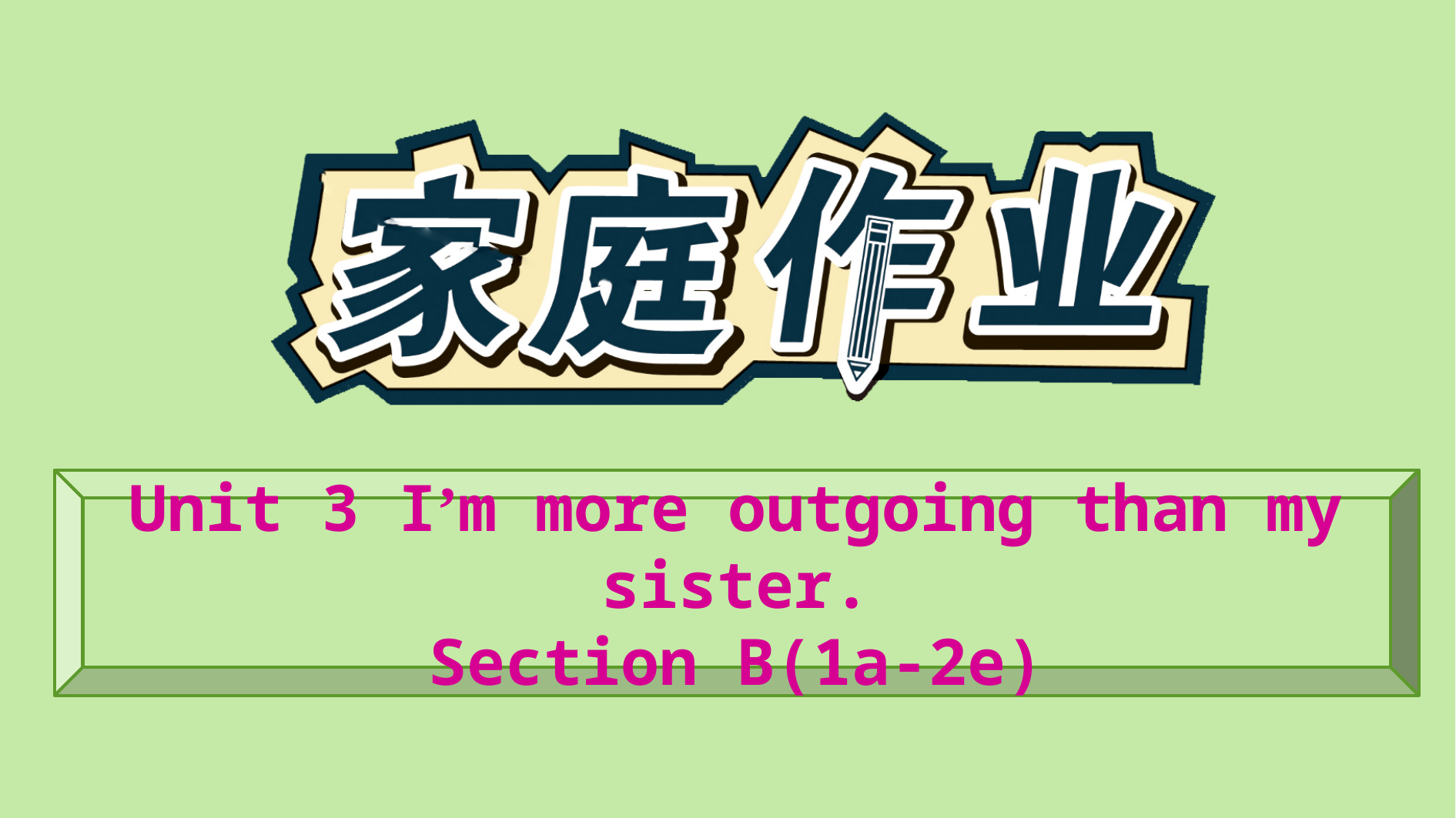

Unit 3 I’m more outgoing than my sister.
Section B(1a-2e)